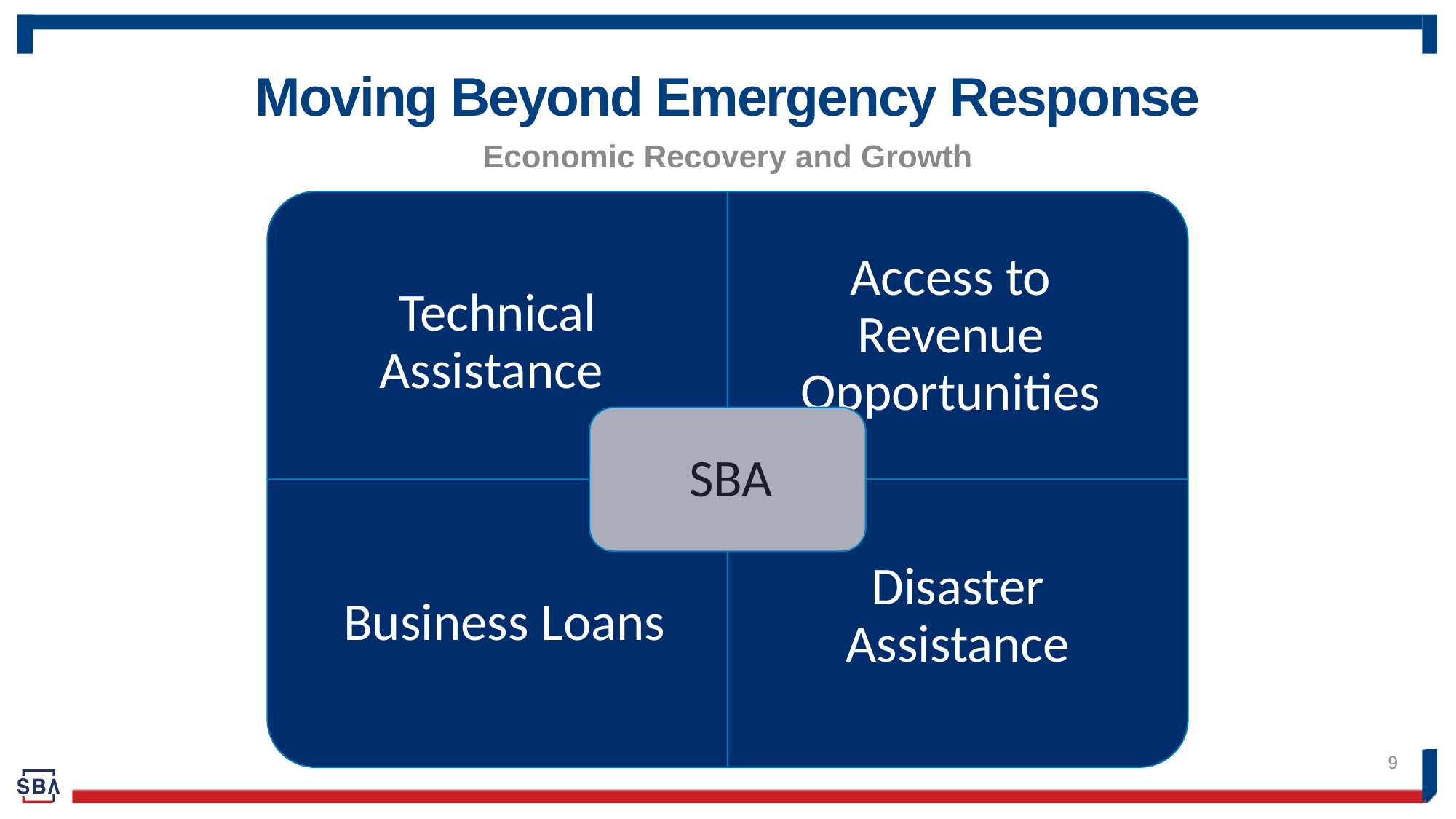

# Moving Beyond Emergency Response
Economic Recovery and Growth
Technical Assistance
Access to Revenue Opportunities
Business Loans
Disaster Assistance
SBA
9